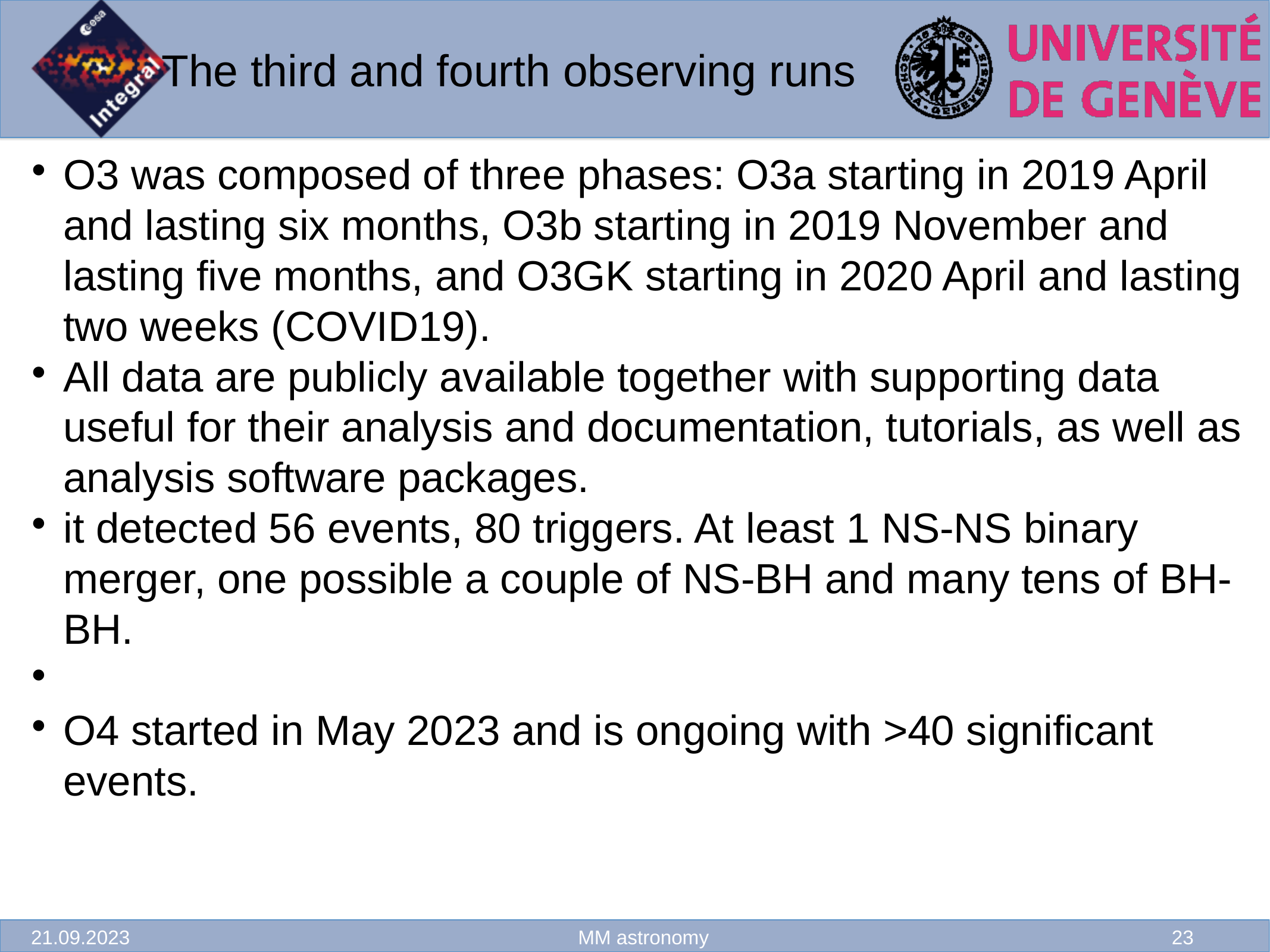

The third and fourth observing runs
O3 was composed of three phases: O3a starting in 2019 April and lasting six months, O3b starting in 2019 November and lasting five months, and O3GK starting in 2020 April and lasting two weeks (COVID19).
All data are publicly available together with supporting data useful for their analysis and documentation, tutorials, as well as analysis software packages.
it detected 56 events, 80 triggers. At least 1 NS-NS binary merger, one possible a couple of NS-BH and many tens of BH-BH.

O4 started in May 2023 and is ongoing with >40 significant events.